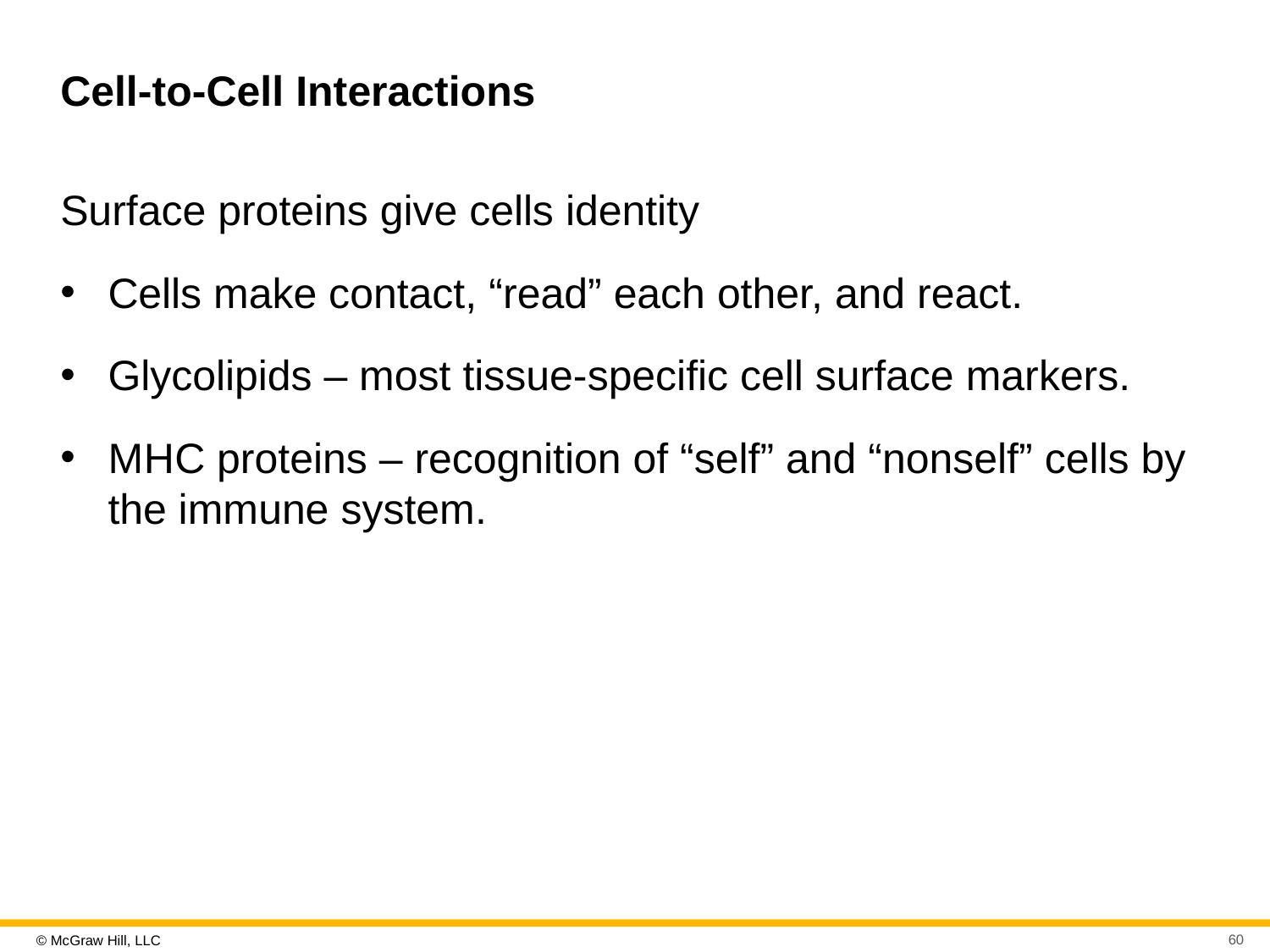

# Cell-to-Cell Interactions
Surface proteins give cells identity
Cells make contact, “read” each other, and react.
Glycolipids – most tissue-specific cell surface markers.
M H C proteins – recognition of “self” and “nonself” cells by the immune system.
60